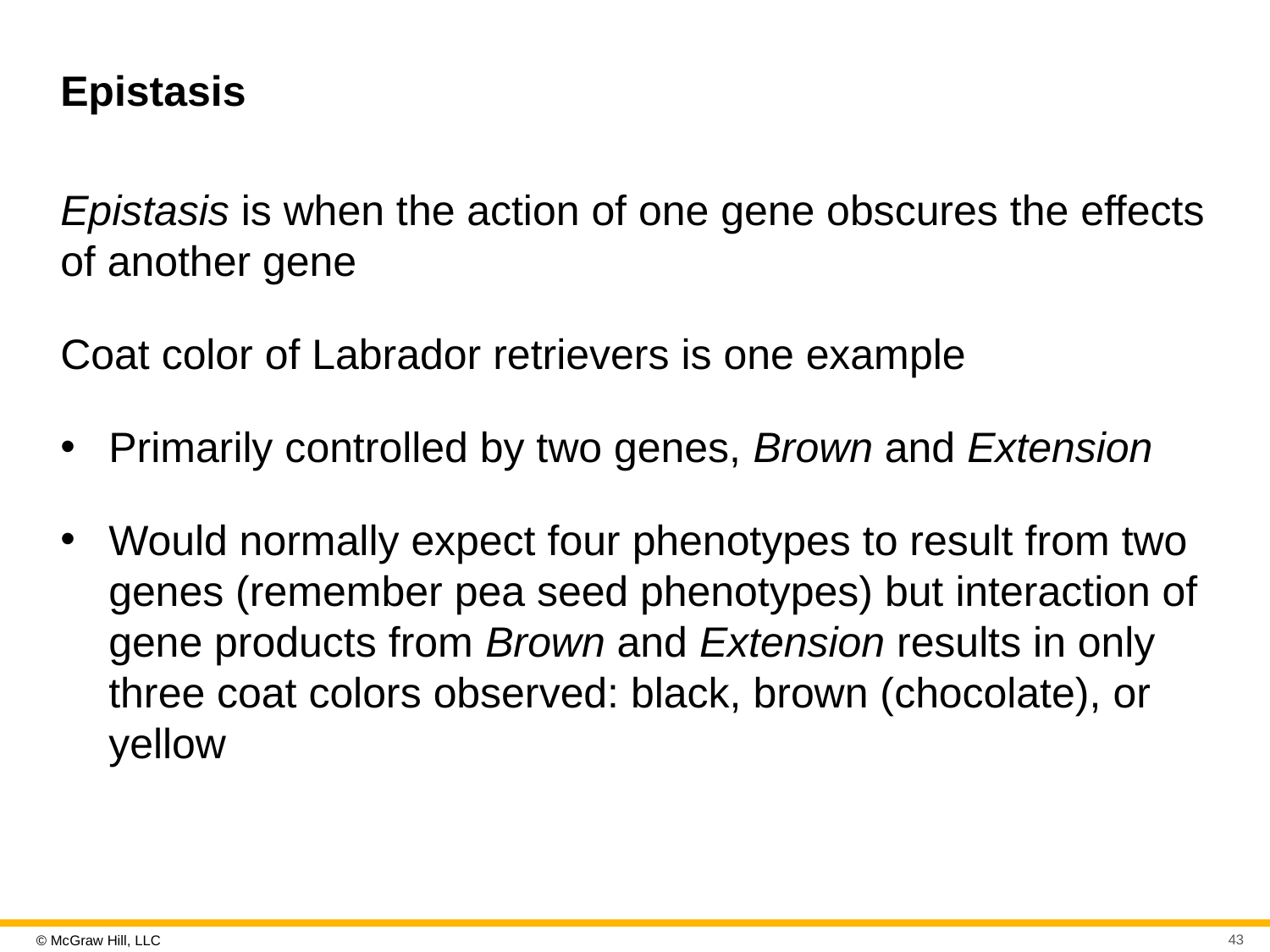

# Epistasis
Epistasis is when the action of one gene obscures the effects of another gene
Coat color of Labrador retrievers is one example
Primarily controlled by two genes, Brown and Extension
Would normally expect four phenotypes to result from two genes (remember pea seed phenotypes) but interaction of gene products from Brown and Extension results in only three coat colors observed: black, brown (chocolate), or yellow
43